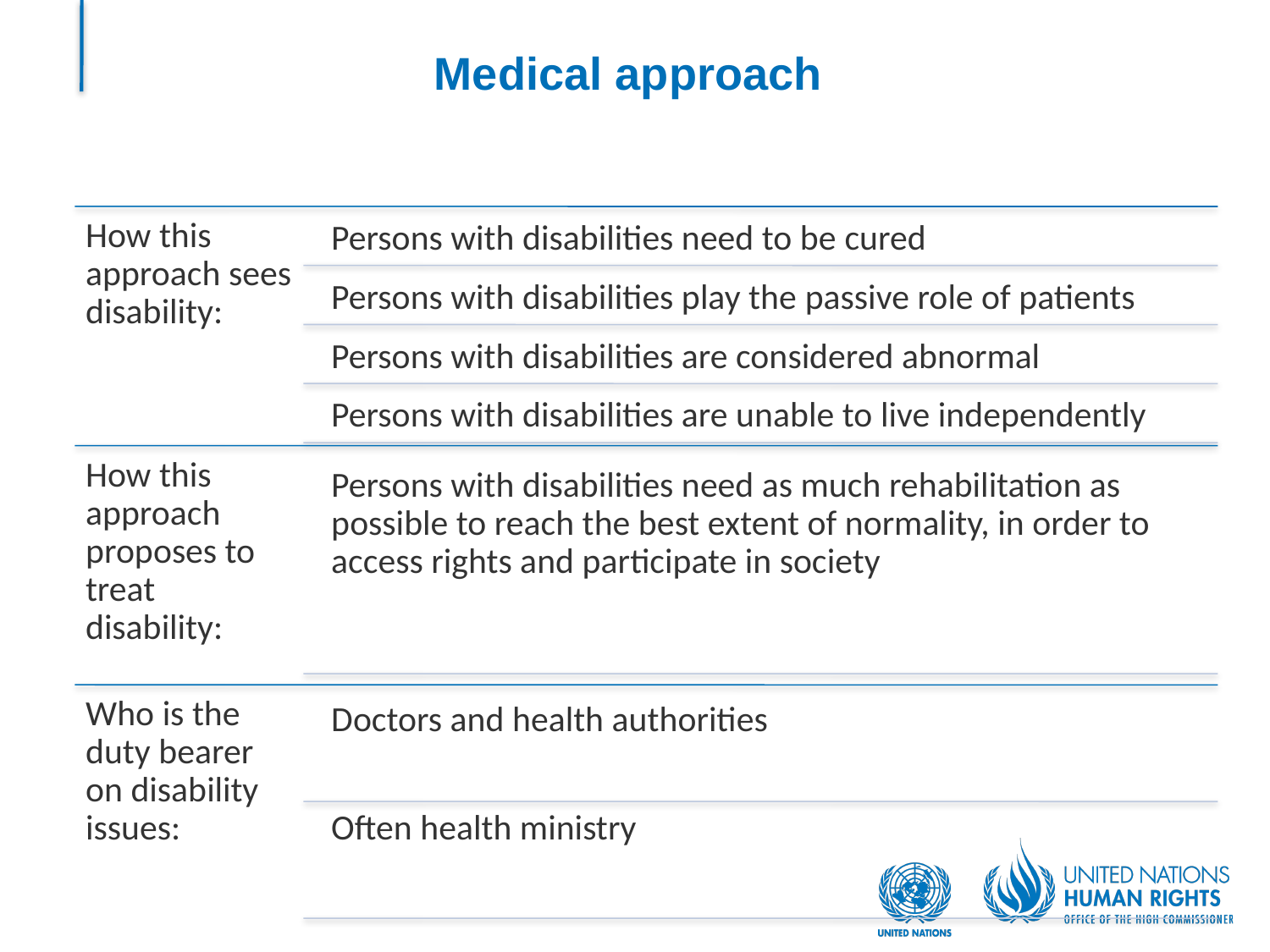

# Medical approach
How this approach sees disability:
Persons with disabilities need to be cured
Persons with disabilities play the passive role of patients
Persons with disabilities are considered abnormal
Persons with disabilities are unable to live independently

How this approach proposes to treat disability:
Persons with disabilities need as much rehabilitation as possible to reach the best extent of normality, in order to access rights and participate in society
Who is the duty bearer on disability issues:
Doctors and health authorities
Often health ministry